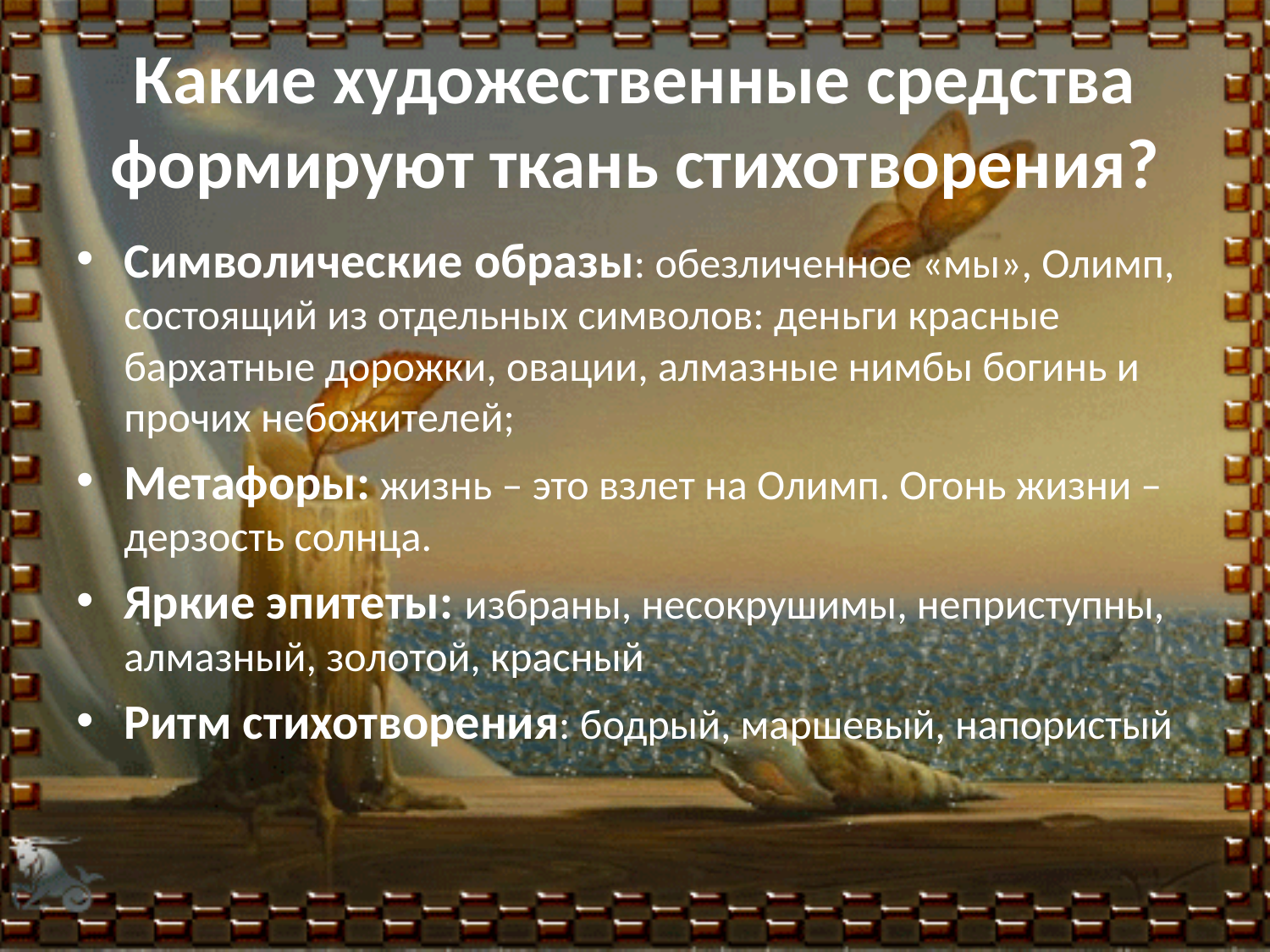

# Какие художественные средства формируют ткань стихотворения?
Символические образы: обезличенное «мы», Олимп, состоящий из отдельных символов: деньги красные бархатные дорожки, овации, алмазные нимбы богинь и прочих небожителей;
Метафоры: жизнь – это взлет на Олимп. Огонь жизни – дерзость солнца.
Яркие эпитеты: избраны, несокрушимы, неприступны, алмазный, золотой, красный
Ритм стихотворения: бодрый, маршевый, напористый